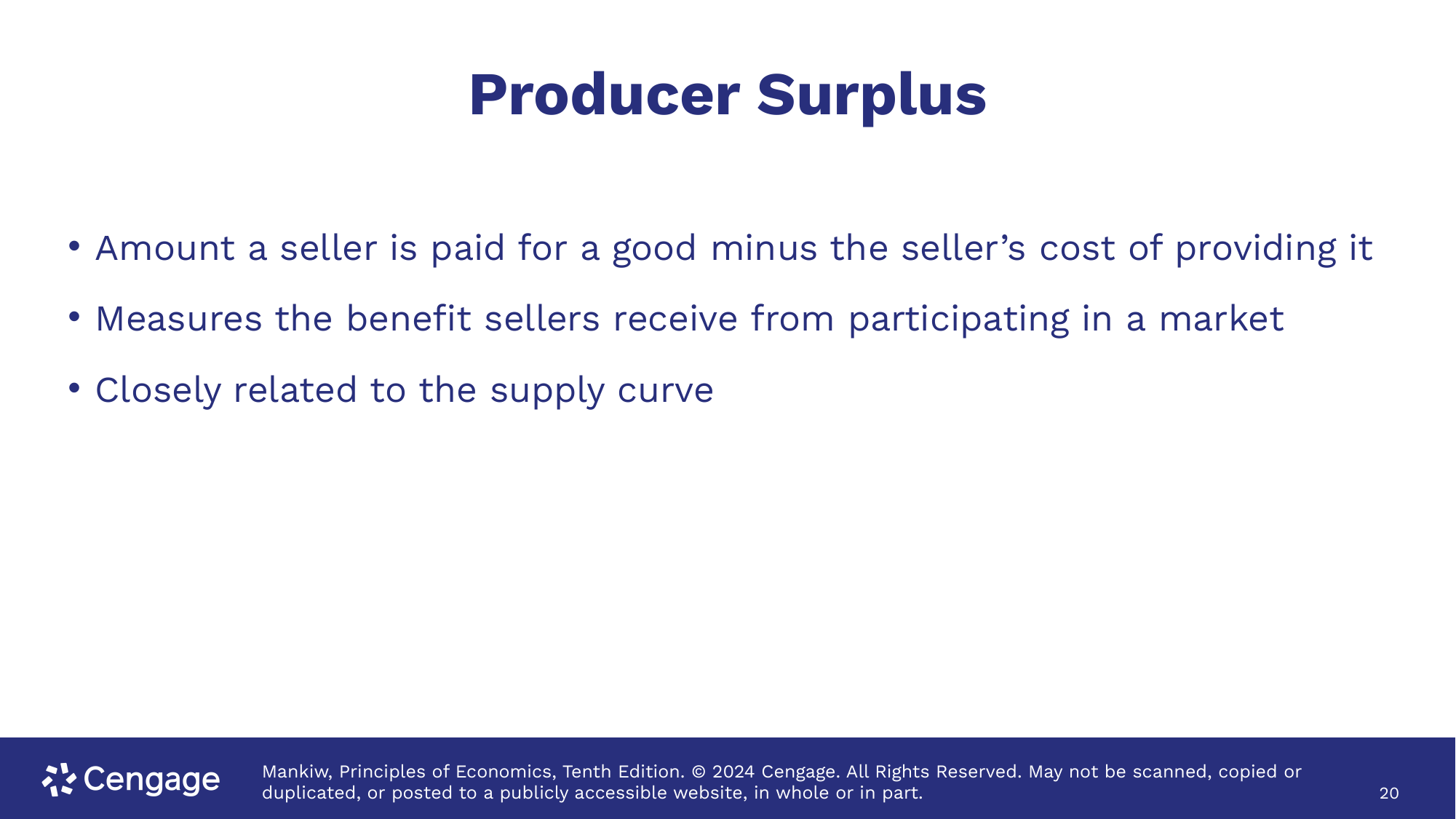

# Producer Surplus
Amount a seller is paid for a good minus the seller’s cost of providing it
Measures the benefit sellers receive from participating in a market
Closely related to the supply curve